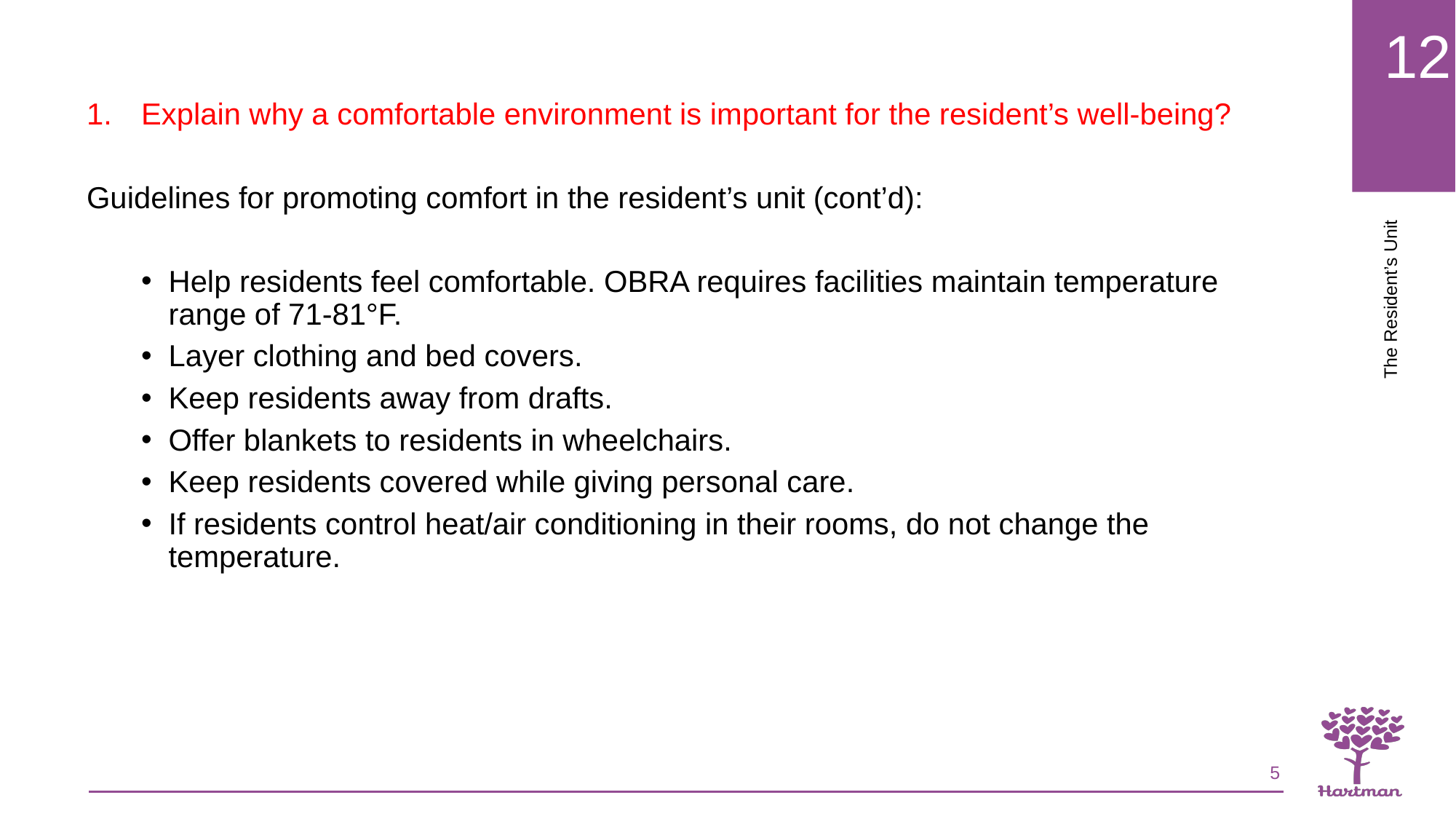

Explain why a comfortable environment is important for the resident’s well-being?

Guidelines for promoting comfort in the resident’s unit (cont’d):

Help residents feel comfortable. OBRA requires facilities maintain temperature range of 71-81°F.
Layer clothing and bed covers.
Keep residents away from drafts.
Offer blankets to residents in wheelchairs.
Keep residents covered while giving personal care.
If residents control heat/air conditioning in their rooms, do not change the temperature.

5